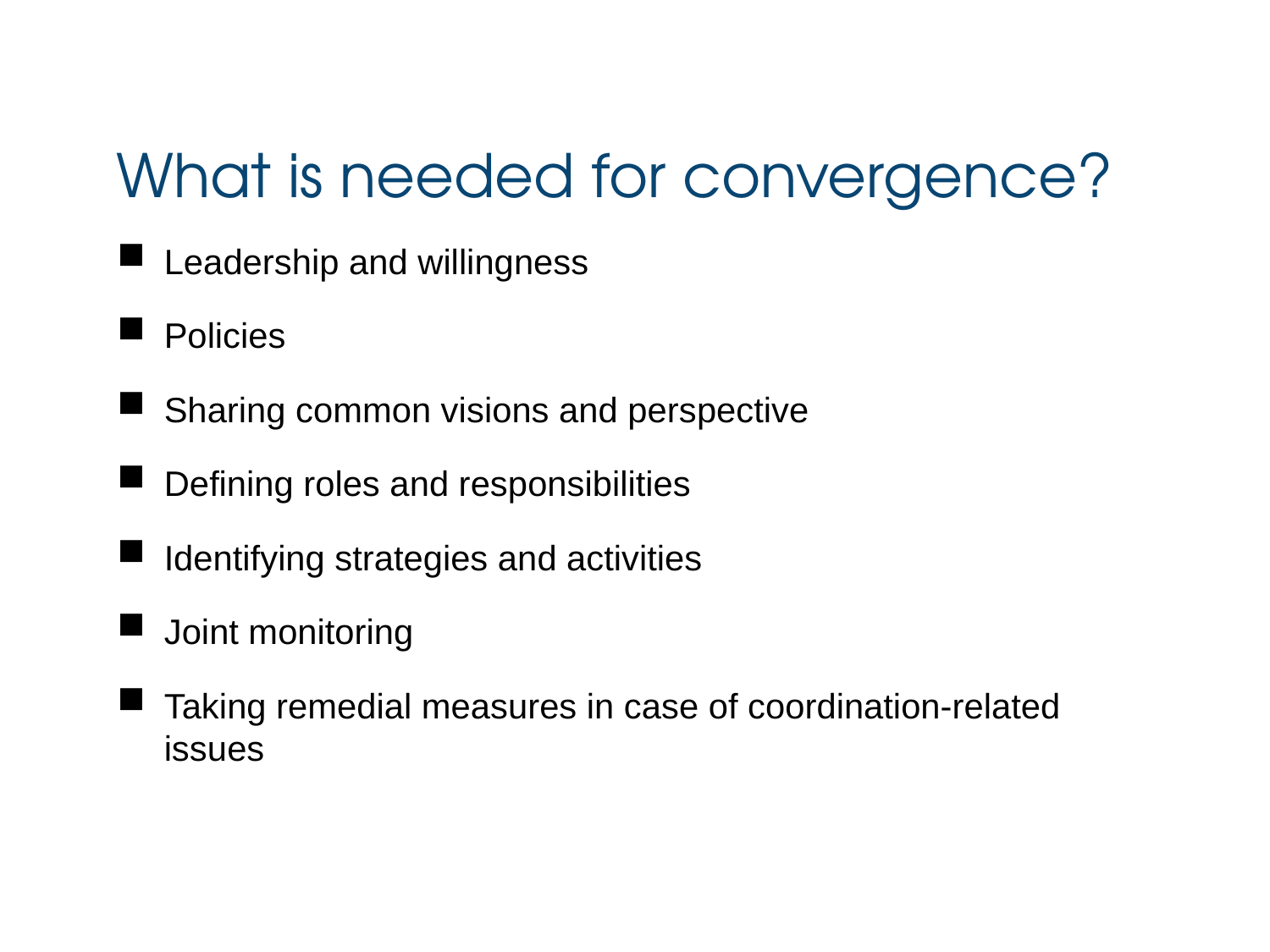

# What is needed for convergence?
Leadership and willingness
Policies
Sharing common visions and perspective
Defining roles and responsibilities
Identifying strategies and activities
Joint monitoring
Taking remedial measures in case of coordination-related issues